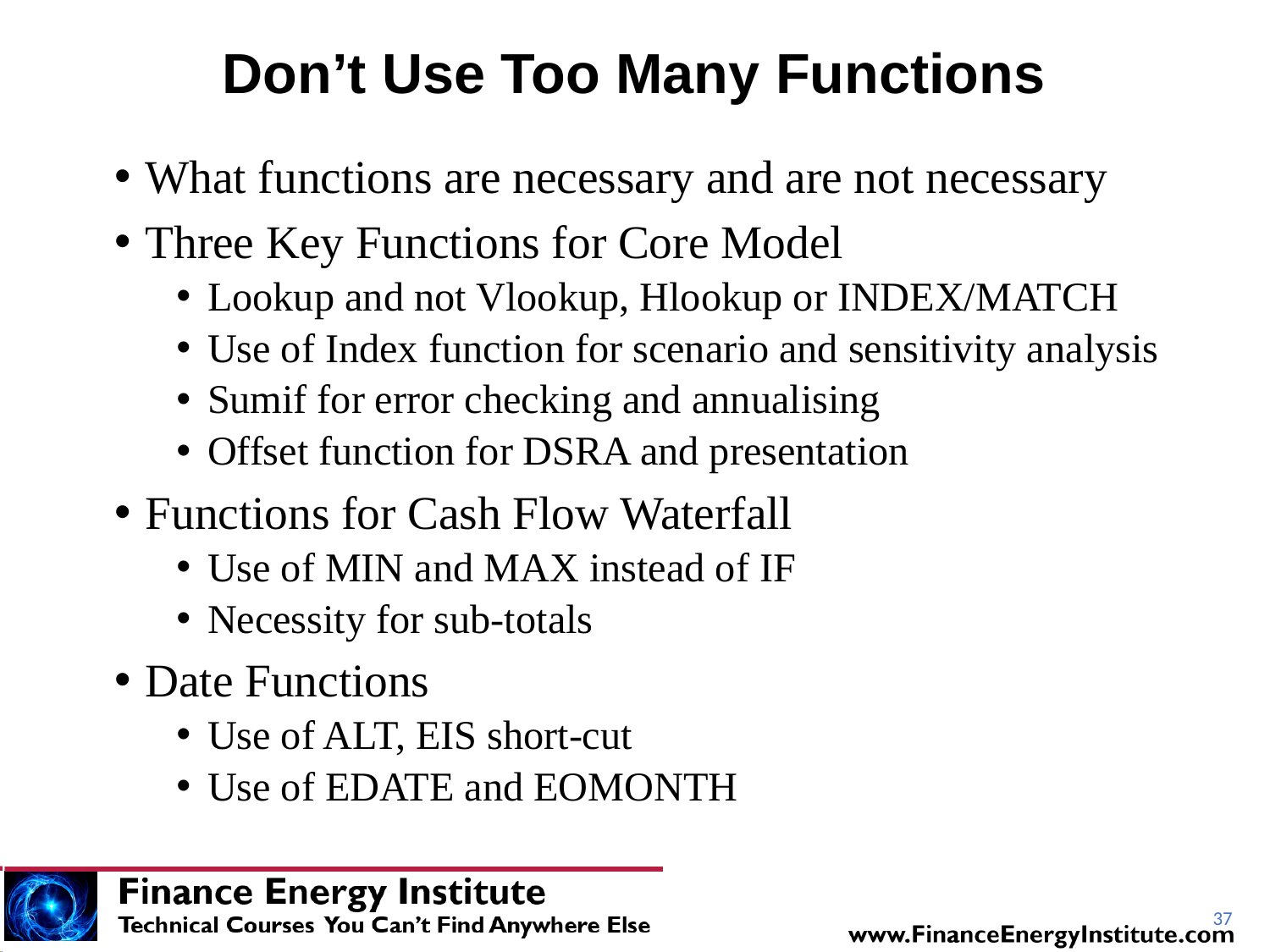

# Don’t Use Too Many Functions
What functions are necessary and are not necessary
Three Key Functions for Core Model
Lookup and not Vlookup, Hlookup or INDEX/MATCH
Use of Index function for scenario and sensitivity analysis
Sumif for error checking and annualising
Offset function for DSRA and presentation
Functions for Cash Flow Waterfall
Use of MIN and MAX instead of IF
Necessity for sub-totals
Date Functions
Use of ALT, EIS short-cut
Use of EDATE and EOMONTH

37